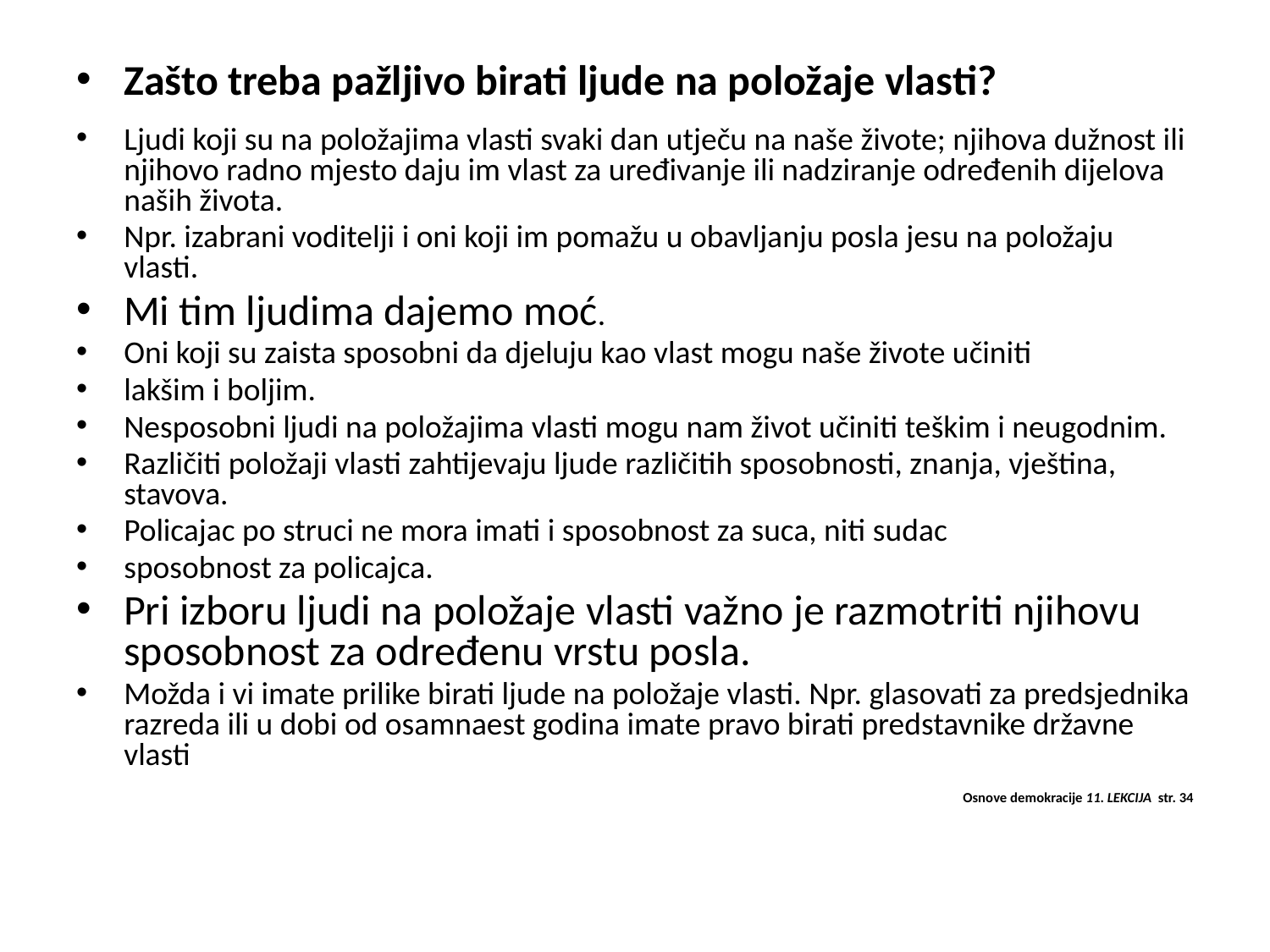

Zašto treba pažljivo birati ljude na položaje vlasti?

Ljudi koji su na položajima vlasti svaki dan utječu na naše živote; njihova dužnost ili njihovo radno mjesto daju im vlast za uređivanje ili nadziranje određenih dijelova naših života.
Npr. izabrani voditelji i oni koji im pomažu u obavljanju posla jesu na položaju vlasti.
Mi tim ljudima dajemo moć.
Oni koji su zaista sposobni da djeluju kao vlast mogu naše živote učiniti
lakšim i boljim.
Nesposobni ljudi na položajima vlasti mogu nam život učiniti teškim i neugodnim.
Različiti položaji vlasti zahtijevaju ljude različitih sposobnosti, znanja, vještina, stavova.
Policajac po struci ne mora imati i sposobnost za suca, niti sudac
sposobnost za policajca.
Pri izboru ljudi na položaje vlasti važno je razmotriti njihovu sposobnost za određenu vrstu posla.
Možda i vi imate prilike birati ljude na položaje vlasti. Npr. glasovati za predsjednika razreda ili u dobi od osamnaest godina imate pravo birati predstavnike državne vlasti

Osnove demokracije 11. LEKCIJA  str. 34